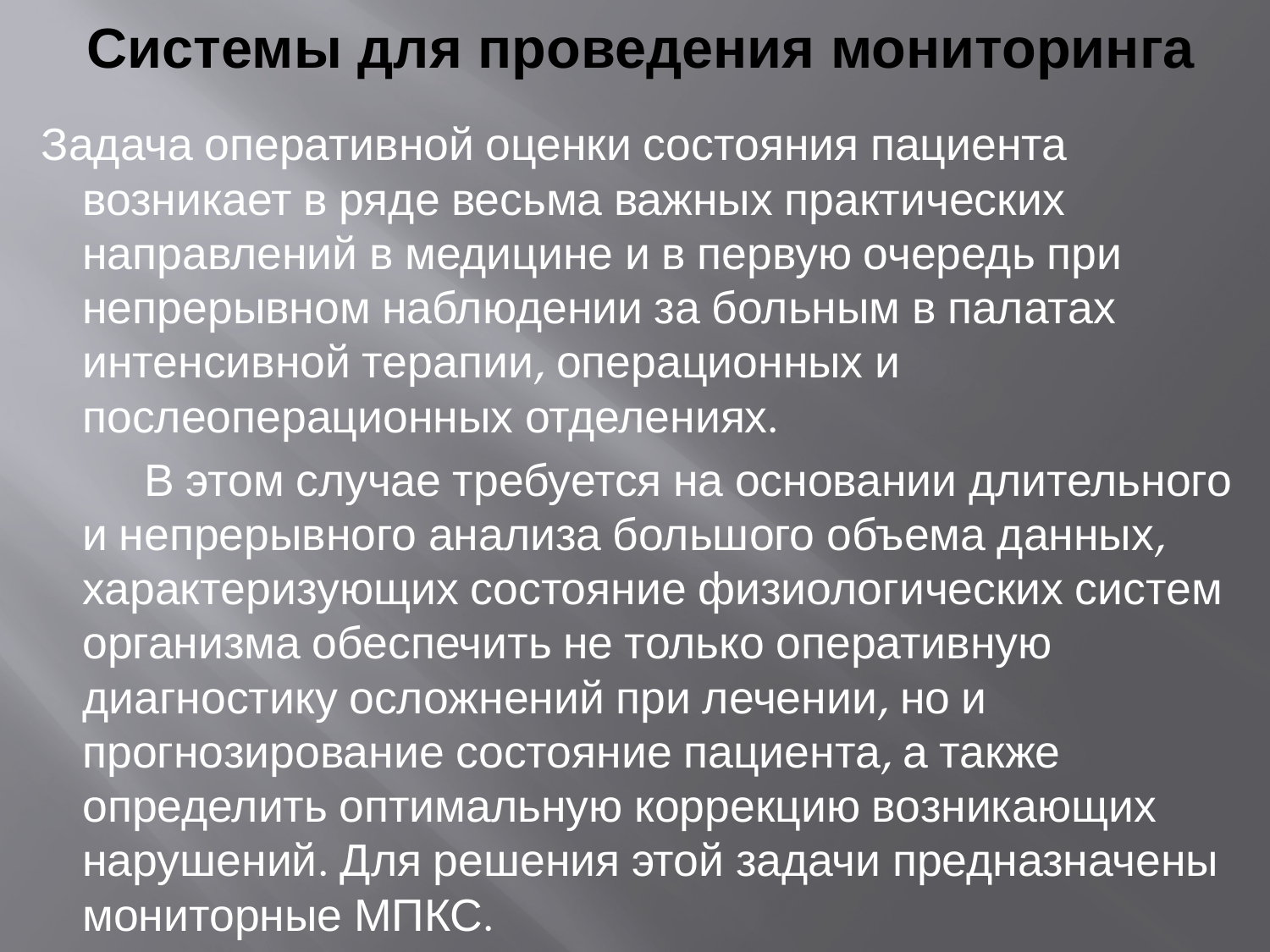

# Системы для проведения мониторинга
 Задача оперативной оценки состояния пациента возникает в ряде весьма важных практических направлений в медицине и в первую очередь при непрерывном наблюдении за больным в палатах интенсивной терапии, операционных и послеоперационных отделениях.
          В этом случае требуется на основании длительного и непрерывного анализа большого объема данных, характеризующих состояние физиологических систем организма обеспечить не только оперативную диагностику осложнений при лечении, но и прогнозирование состояние пациента, а также определить оптимальную коррекцию возникающих нарушений. Для решения этой задачи предназначены мониторные МПКС.